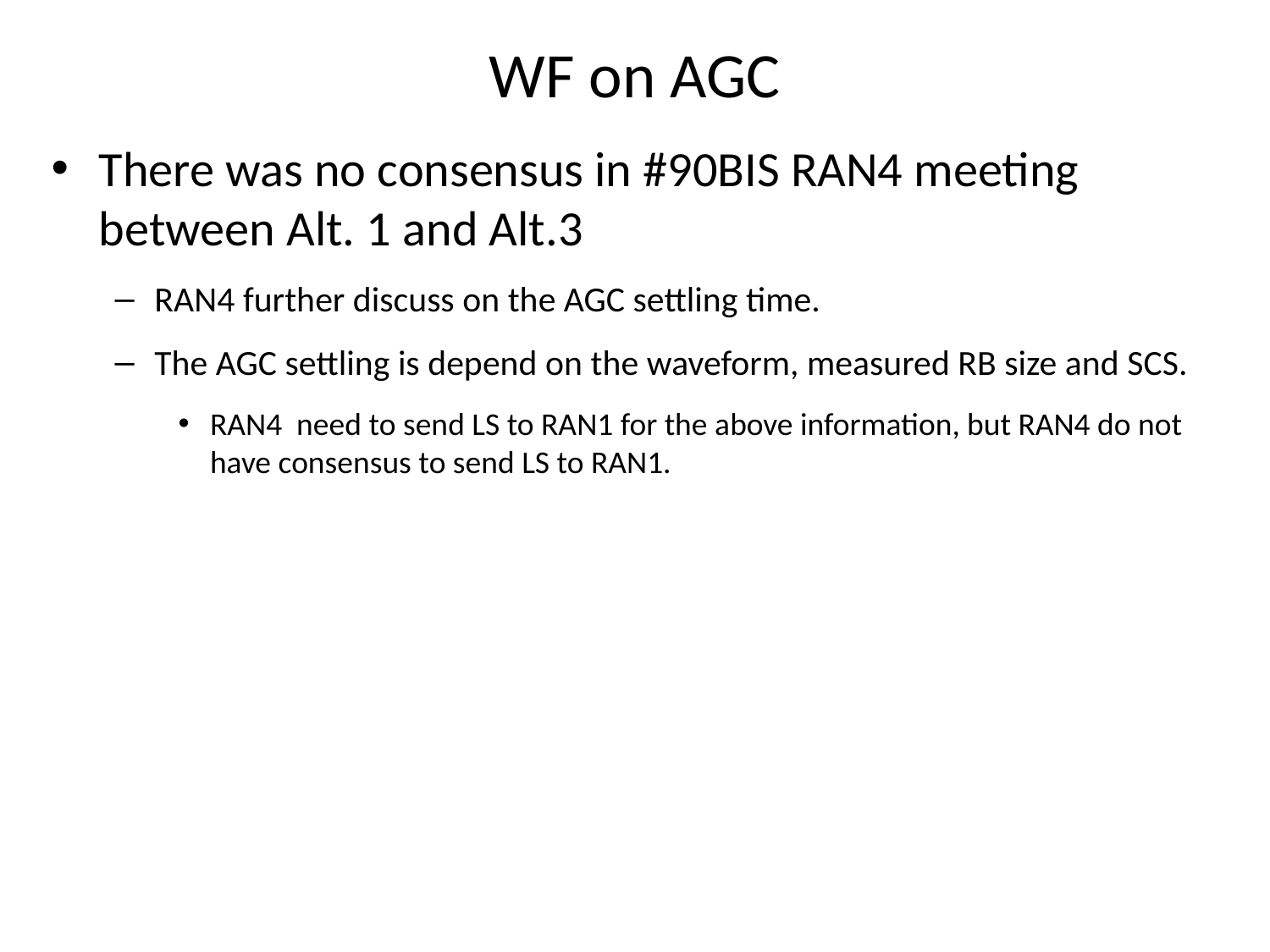

# WF on AGC
There was no consensus in #90BIS RAN4 meeting between Alt. 1 and Alt.3
RAN4 further discuss on the AGC settling time.
The AGC settling is depend on the waveform, measured RB size and SCS.
RAN4  need to send LS to RAN1 for the above information, but RAN4 do not have consensus to send LS to RAN1.